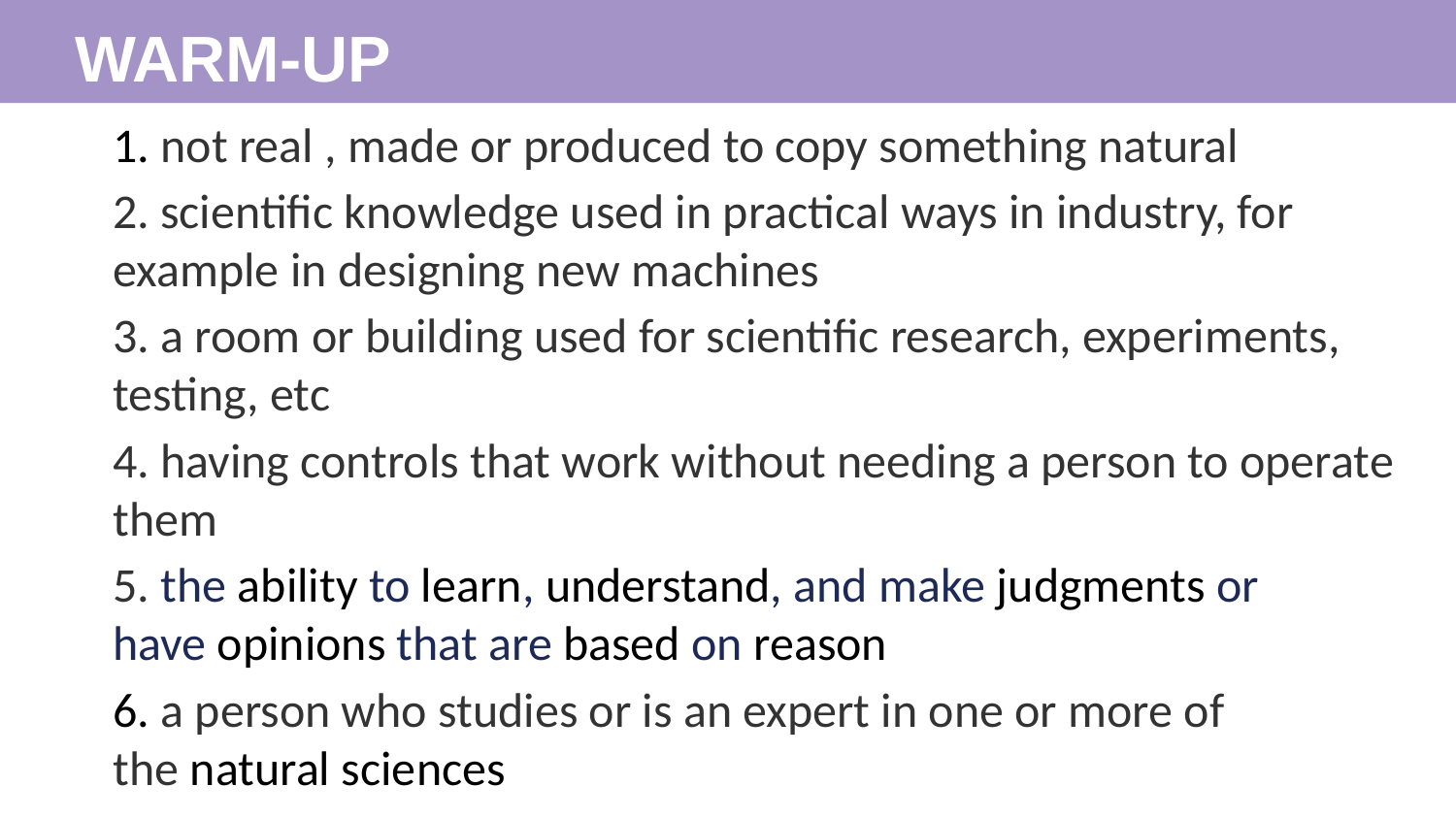

WARM-UP
1. not real , made or produced to copy something natural
2. scientific knowledge used in practical ways in industry, for example in designing new machines
3. a room or building used for scientific research, experiments, testing, etc
4. having controls that work without needing a person to operate them
5. the ability to learn, understand, and make judgments or have opinions that are based on reason
6. a person who studies or is an expert in one or more of the natural sciences